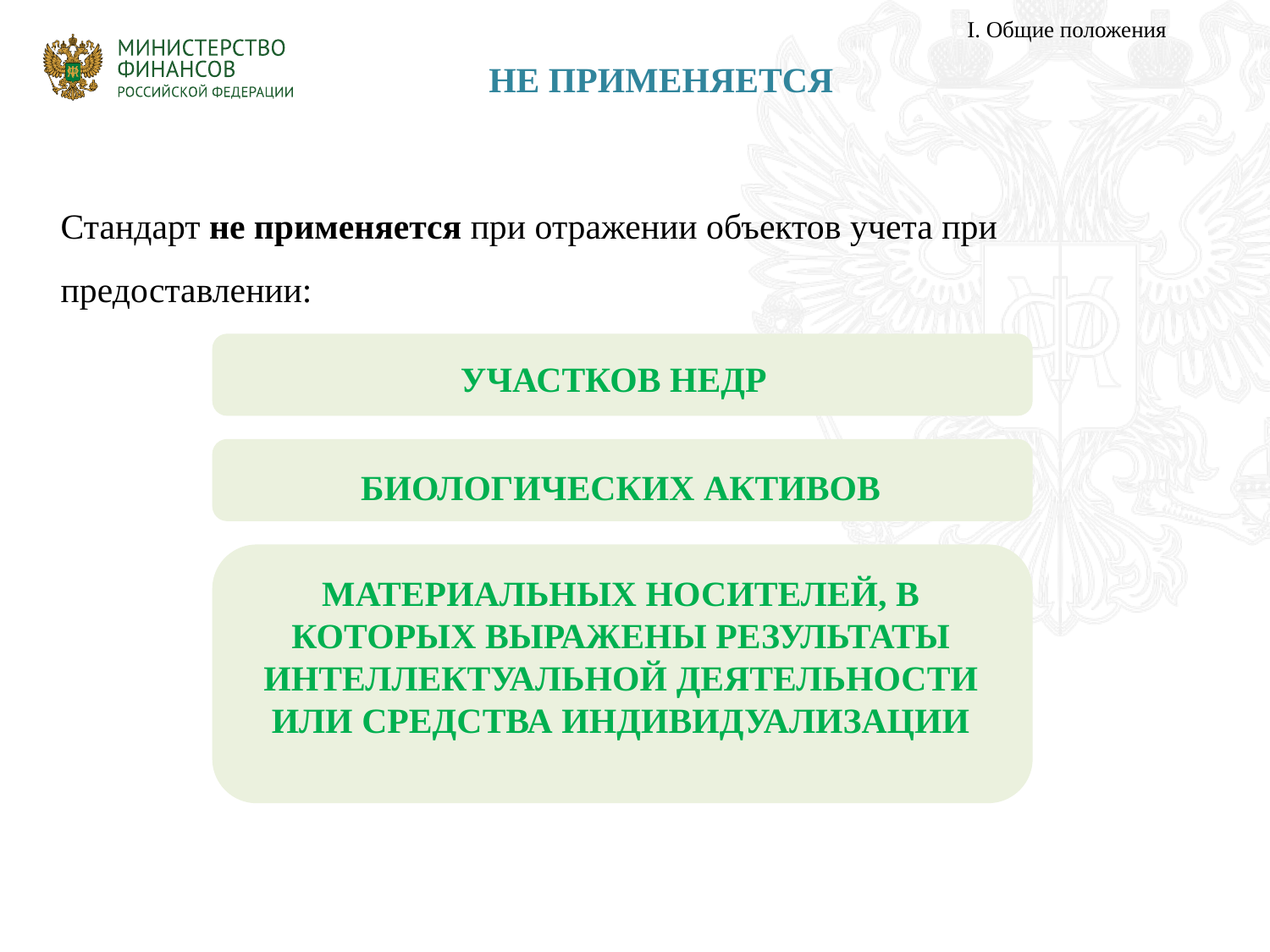

I. Общие положения
# НЕ ПРИМЕНЯЕТСЯ
Стандарт не применяется при отражении объектов учета при предоставлении:

УЧАСТКОВ НЕДР

БИОЛОГИЧЕСКИХ АКТИВОВ

МАТЕРИАЛЬНЫХ НОСИТЕЛЕЙ, В КОТОРЫХ ВЫРАЖЕНЫ РЕЗУЛЬТАТЫ ИНТЕЛЛЕКТУАЛЬНОЙ ДЕЯТЕЛЬНОСТИ ИЛИ СРЕДСТВА ИНДИВИДУАЛИЗАЦИИ